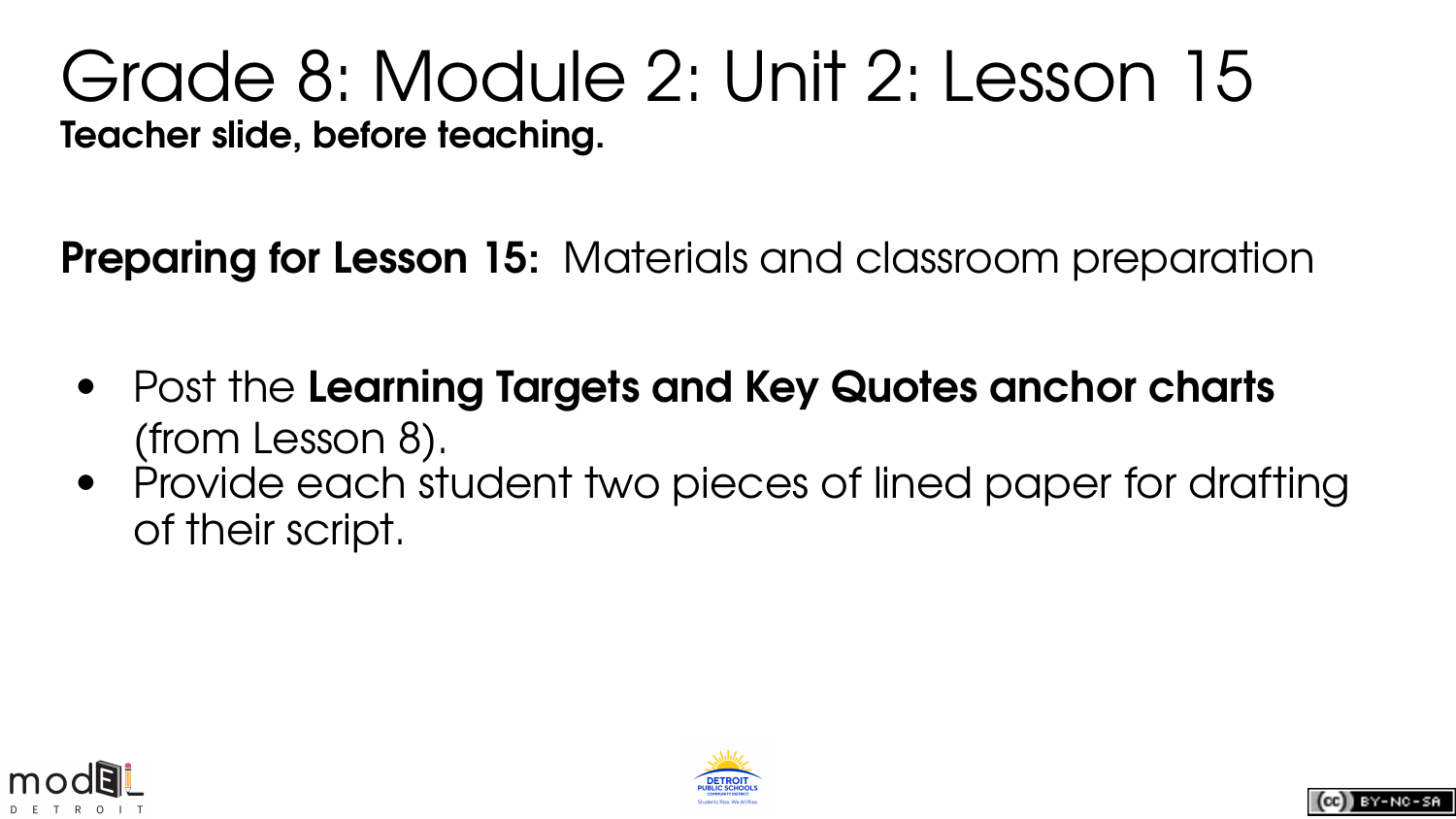

# Grade 8: Module 2: Unit 2: Lesson 15
Teacher slide, before teaching.
Preparing for Lesson 15:  Materials and classroom preparation

Post the Learning Targets and Key Quotes anchor charts (from Lesson 8).
Provide each student two pieces of lined paper for drafting of their script.